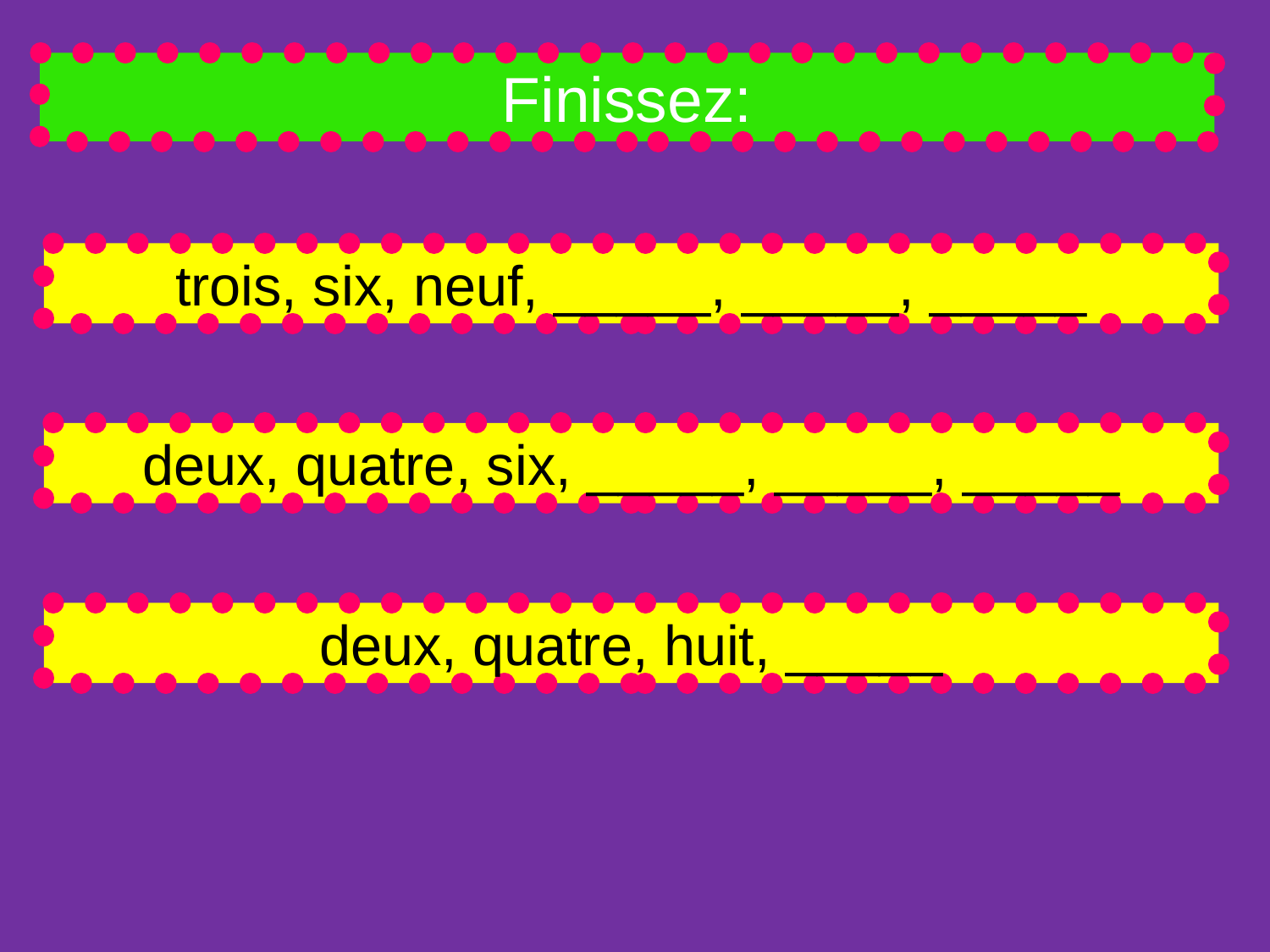

Finissez:
trois, six, neuf, _____, _____, _____
deux, quatre, six, _____, _____, _____
deux, quatre, huit, _____